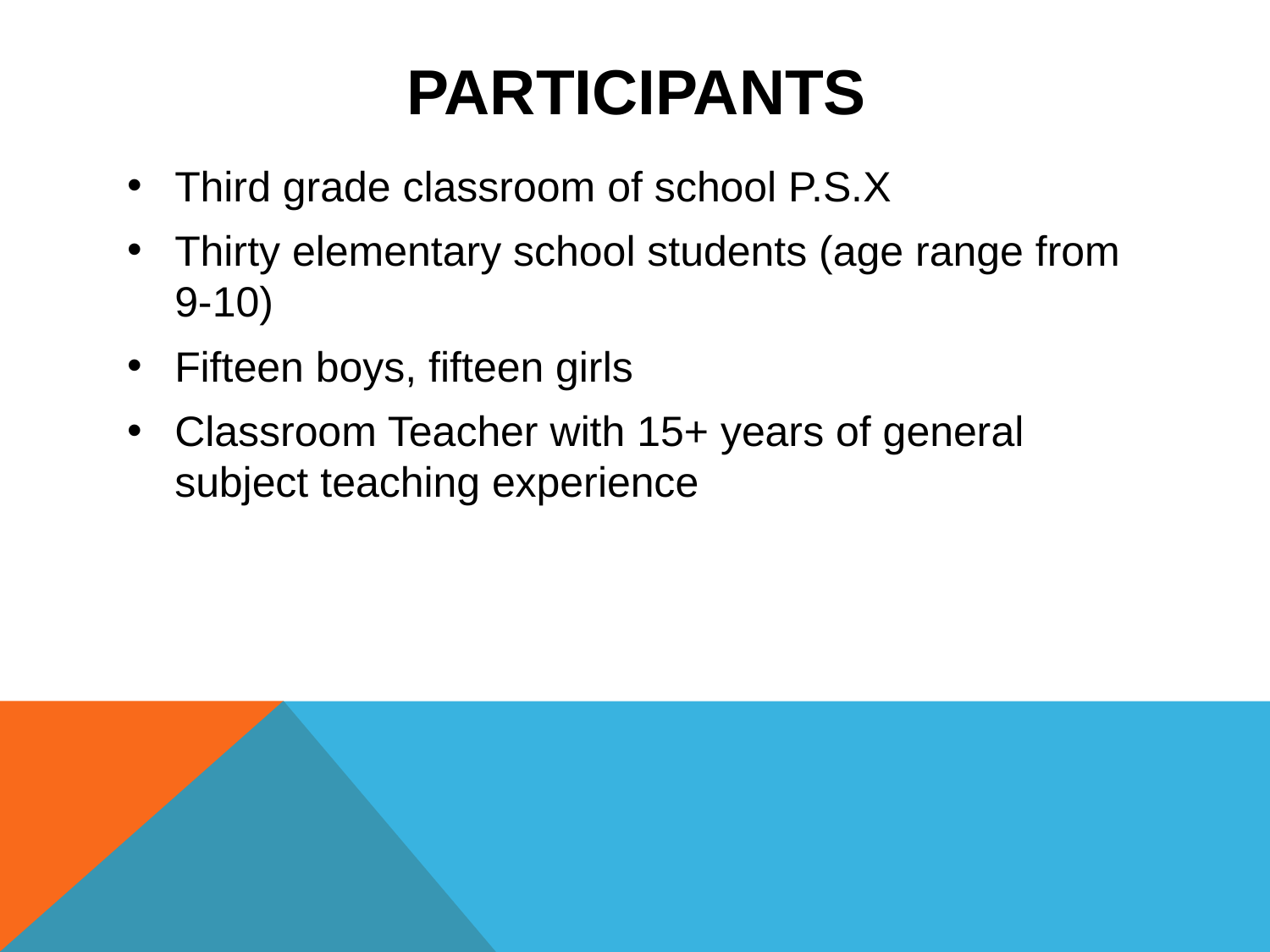

# Participants
Third grade classroom of school P.S.X
Thirty elementary school students (age range from 9-10)
Fifteen boys, fifteen girls
Classroom Teacher with 15+ years of general subject teaching experience